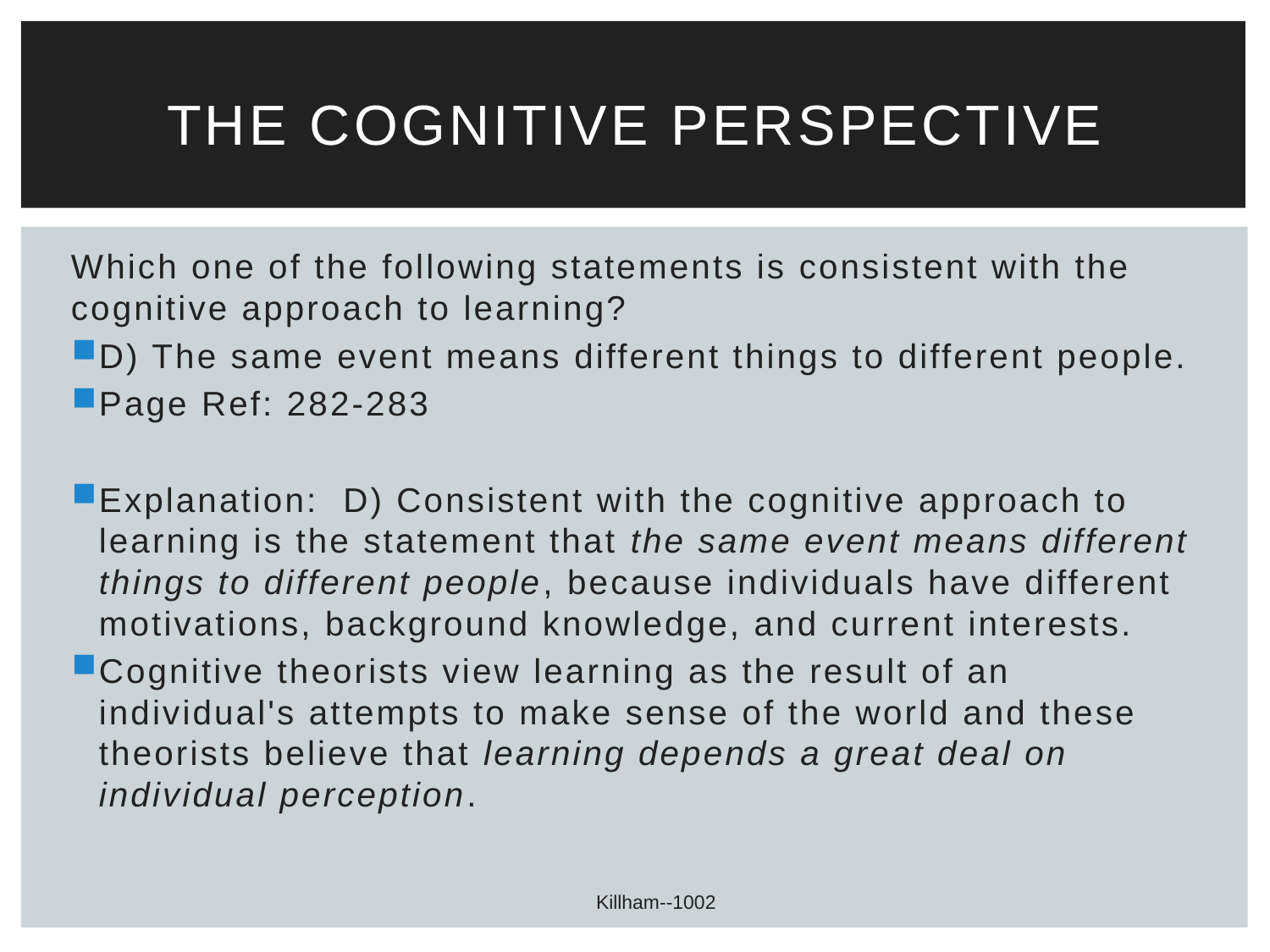

# The cognitive perspective
Which one of the following statements is consistent with the cognitive approach to learning?
D) The same event means different things to different people.
Page Ref: 282-283

Explanation:  D) Consistent with the cognitive approach to learning is the statement that the same event means different things to different people, because individuals have different motivations, background knowledge, and current interests.
Cognitive theorists view learning as the result of an individual's attempts to make sense of the world and these theorists believe that learning depends a great deal on individual perception.

Killham--1002